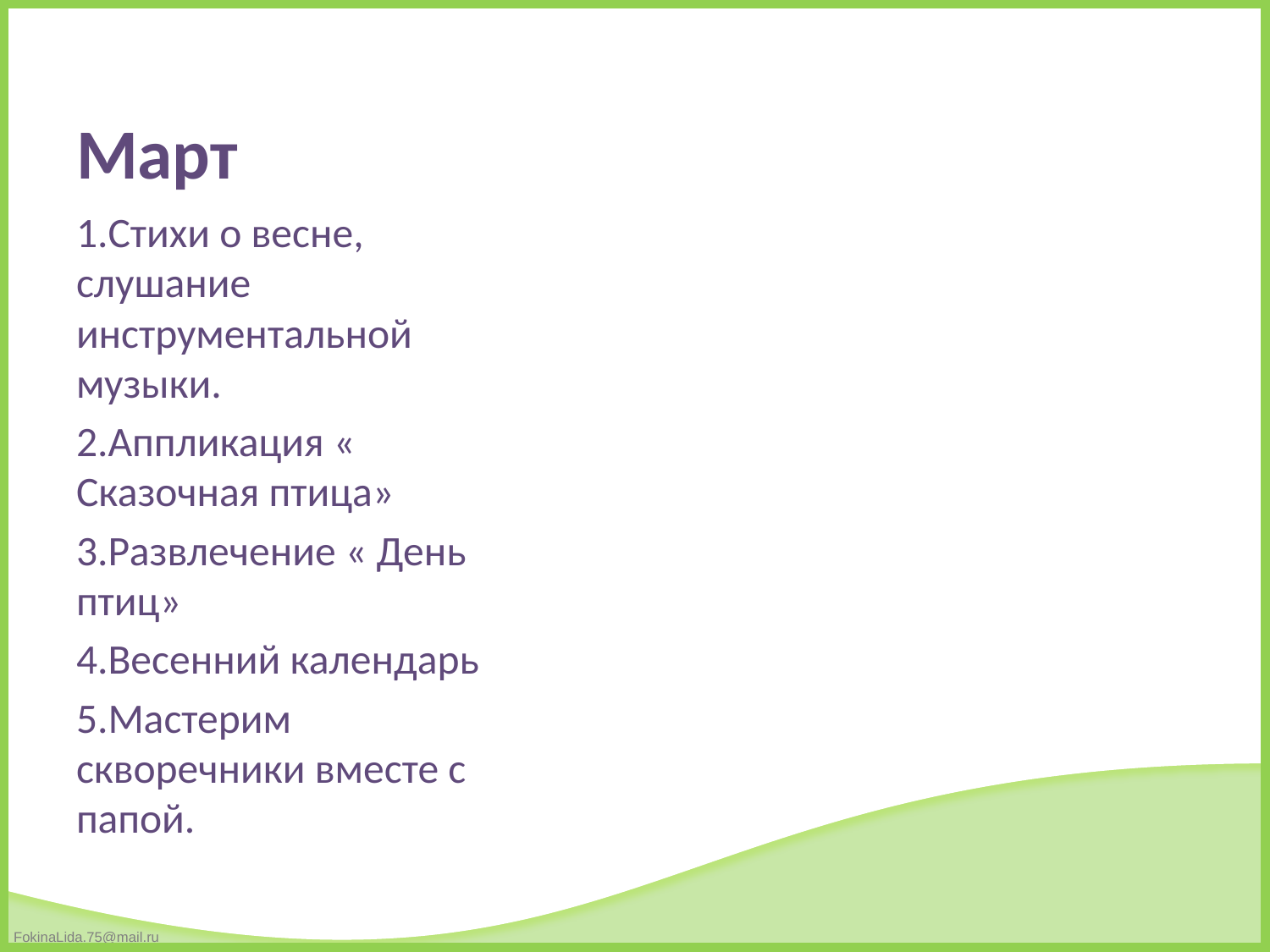

# Март

1.Стихи о весне, слушание инструментальной музыки.
2.Аппликация « Сказочная птица»
3.Развлечение « День птиц»
4.Весенний календарь
5.Мастерим скворечники вместе с папой.